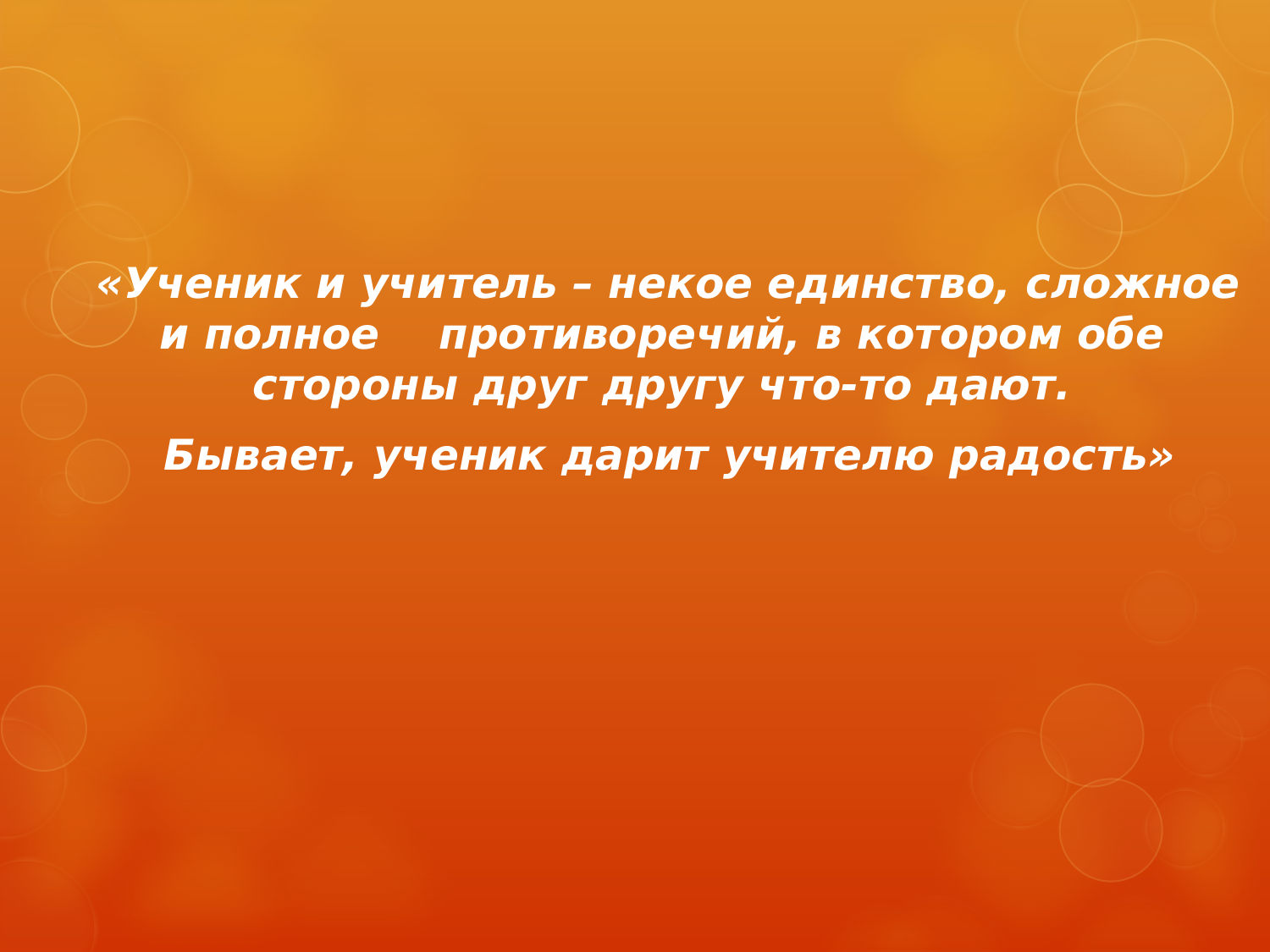

«Ученик и учитель – некое единство, сложное и полное    противоречий, в котором обе стороны друг другу что-то дают.
 Бывает, ученик дарит учителю радость»